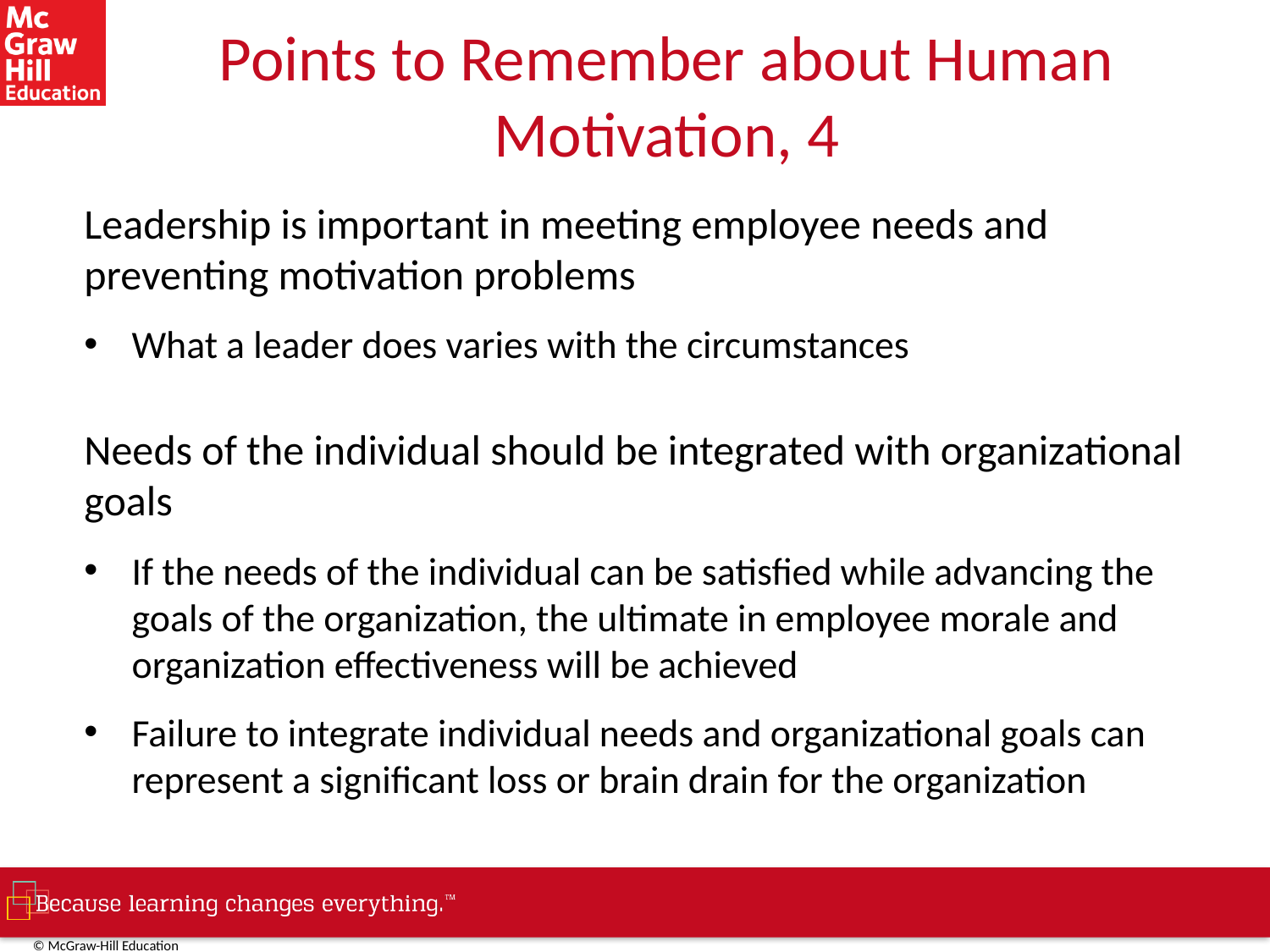

# Points to Remember about Human Motivation, 4
Leadership is important in meeting employee needs and preventing motivation problems
What a leader does varies with the circumstances

Needs of the individual should be integrated with organizational goals
If the needs of the individual can be satisfied while advancing the goals of the organization, the ultimate in employee morale and organization effectiveness will be achieved
Failure to integrate individual needs and organizational goals can represent a significant loss or brain drain for the organization